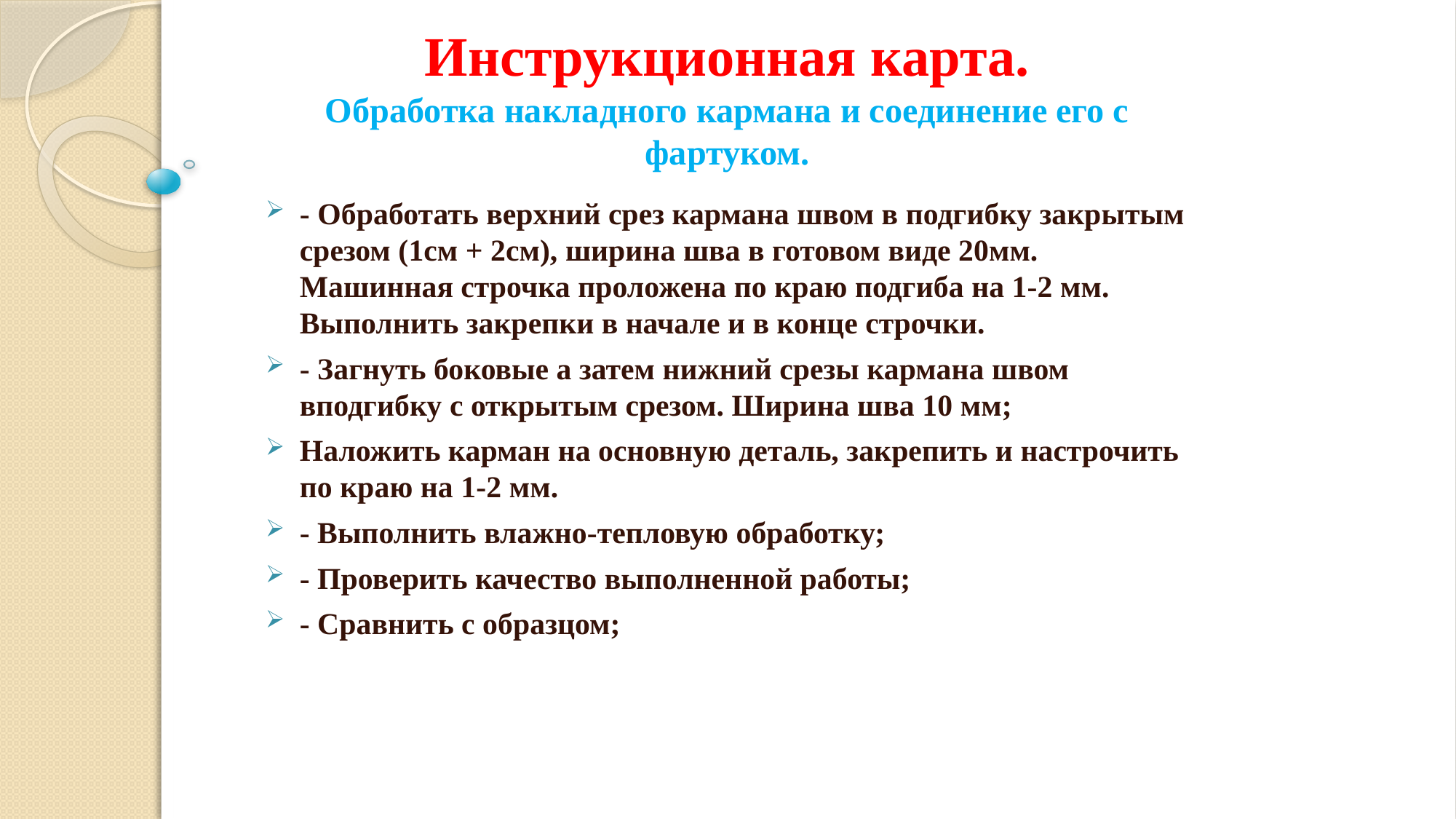

# Инструкционная карта. Обработка накладного кармана и соединение его с фартуком.
- Обработать верхний срез кармана швом в подгибку закрытым срезом (1см + 2см), ширина шва в готовом виде 20мм. Машинная строчка проложена по краю подгиба на 1-2 мм. Выполнить закрепки в начале и в конце строчки.
- Загнуть боковые а затем нижний срезы кармана швом вподгибку с открытым срезом. Ширина шва 10 мм;
Наложить карман на основную деталь, закрепить и настрочить по краю на 1-2 мм.
- Выполнить влажно-тепловую обработку;
- Проверить качество выполненной работы;
- Сравнить с образцом;